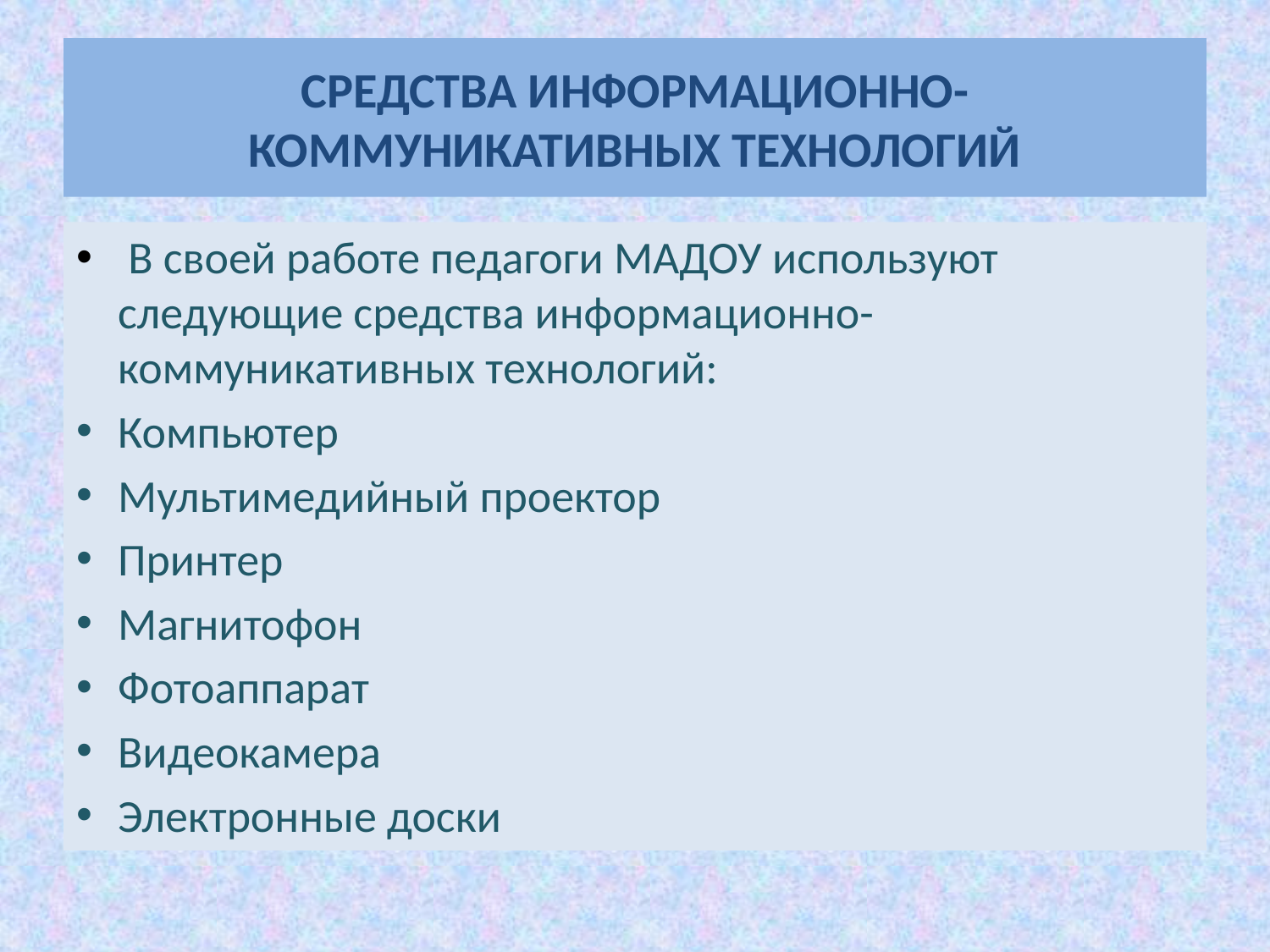

# СРЕДСТВА ИНФОРМАЦИОННО-КОММУНИКАТИВНЫХ ТЕХНОЛОГИЙ
 В своей работе педагоги МАДОУ используют следующие средства информационно-коммуникативных технологий:
Компьютер
Мультимедийный проектор
Принтер
Магнитофон
Фотоаппарат
Видеокамера
Электронные доски